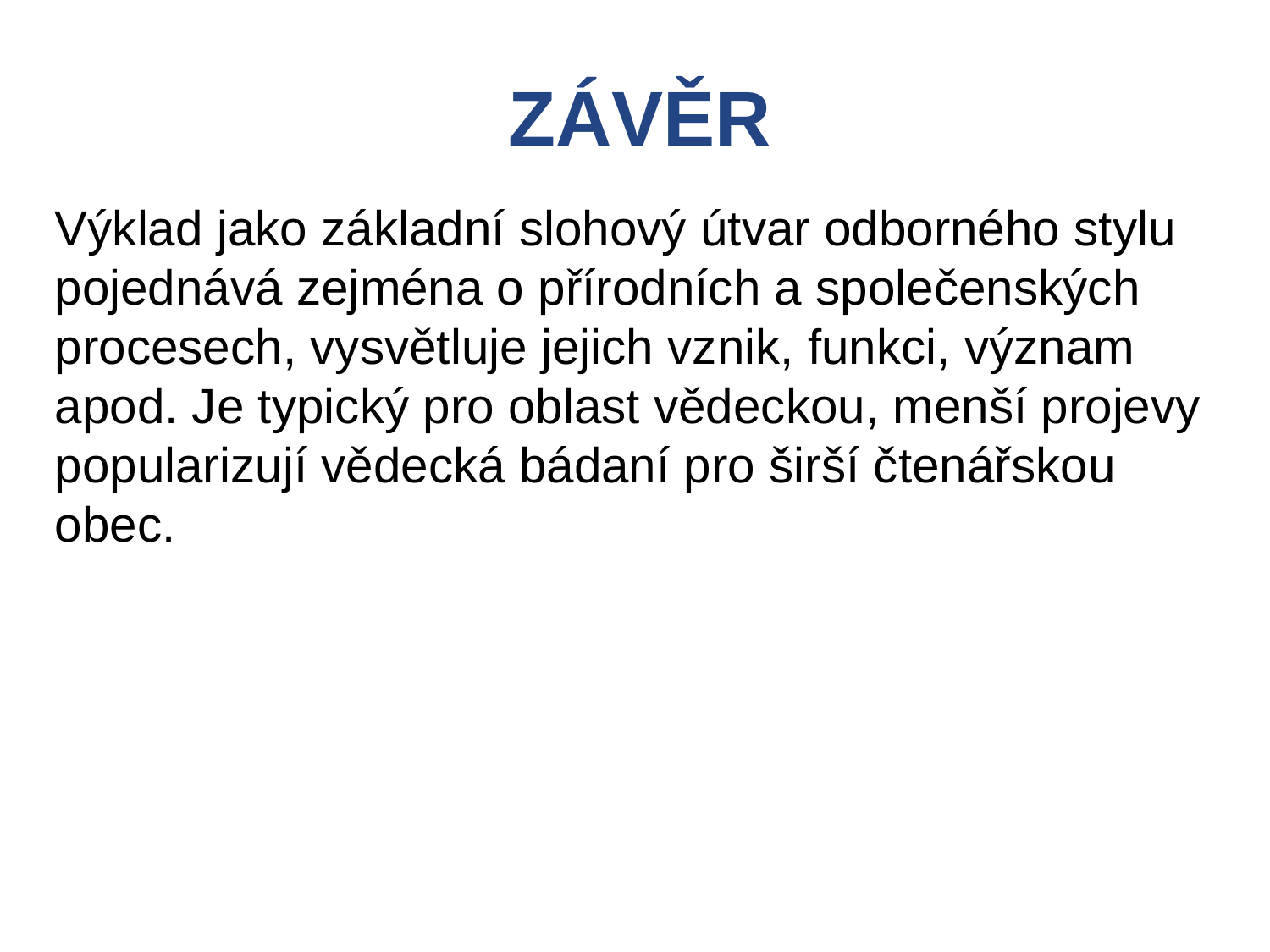

ZÁVĚR
Výklad jako základní slohový útvar odborného stylu pojednává zejména o přírodních a společenských procesech, vysvětluje jejich vznik, funkci, význam apod. Je typický pro oblast vědeckou, menší projevy popularizují vědecká bádaní pro širší čtenářskou obec.